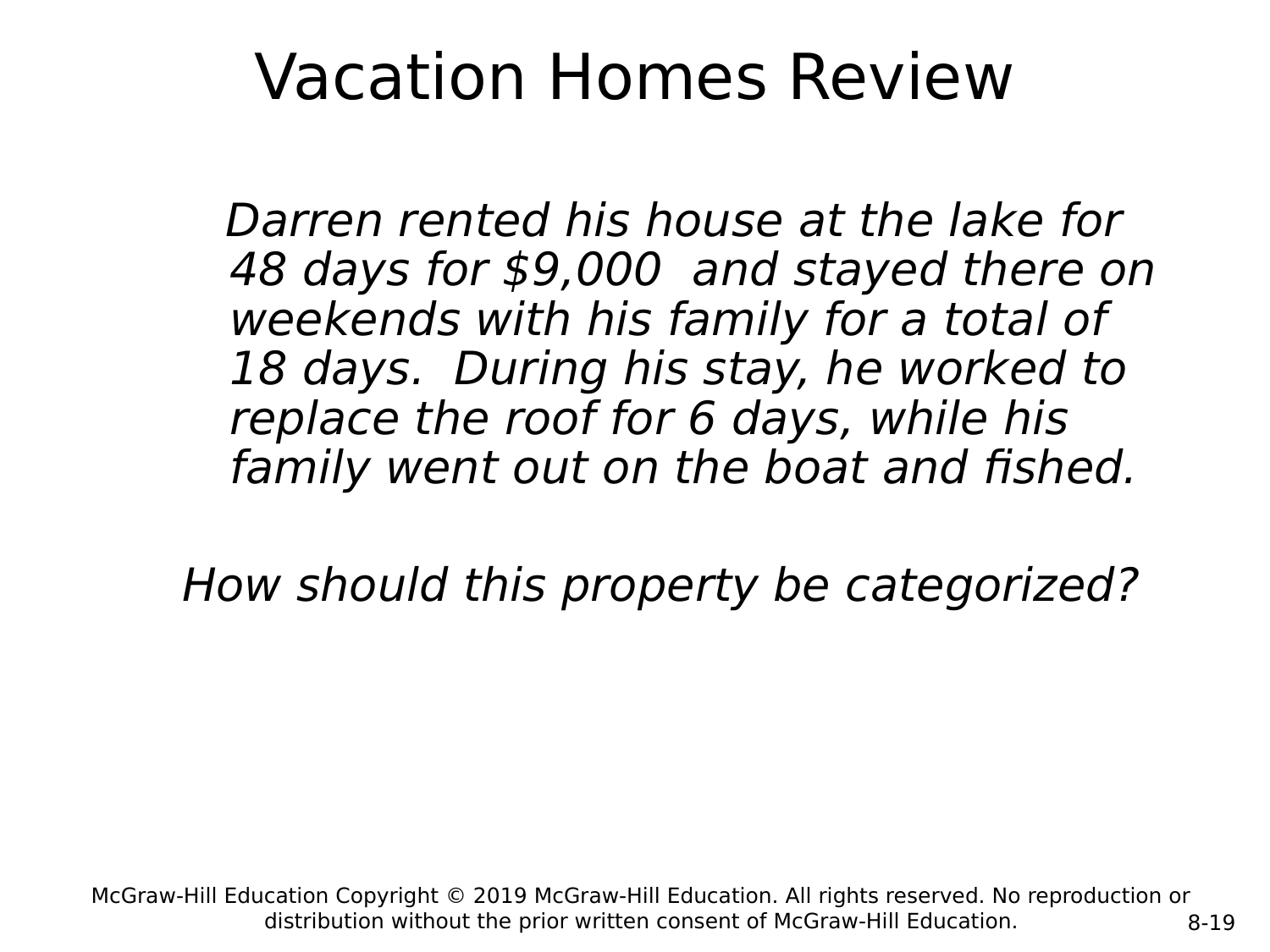

# Vacation Homes Review
   Darren rented his house at the lake for 48 days for $9,000  and stayed there on weekends with his family for a total of 18 days.  During his stay, he worked to replace the roof for 6 days, while his family went out on the boat and fished.

How should this property be categorized?

McGraw-Hill Education Copyright © 2019 McGraw-Hill Education. All rights reserved. No reproduction or distribution without the prior written consent of McGraw-Hill Education.
8-19